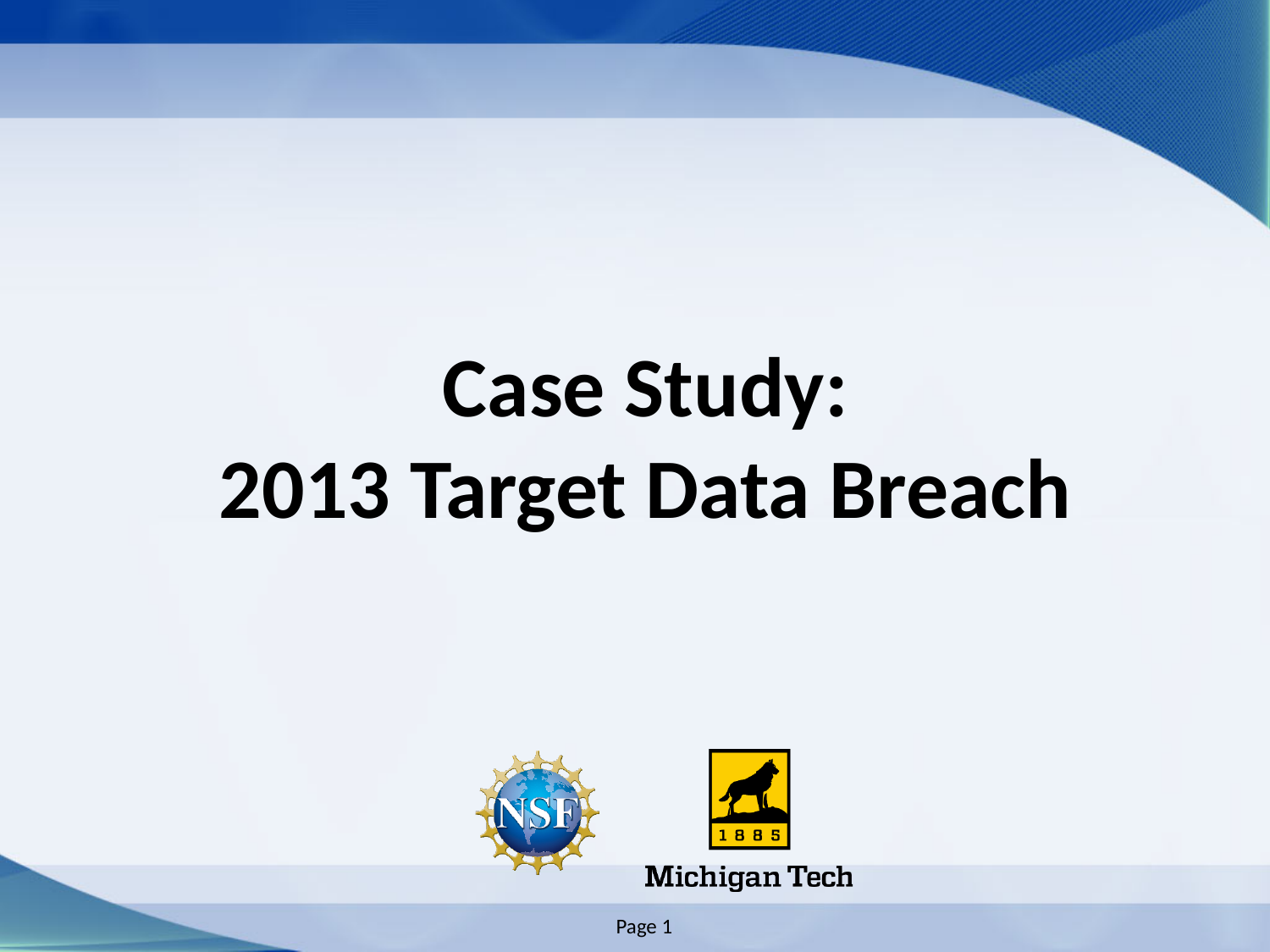

# Case Study: 2013 Target Data Breach